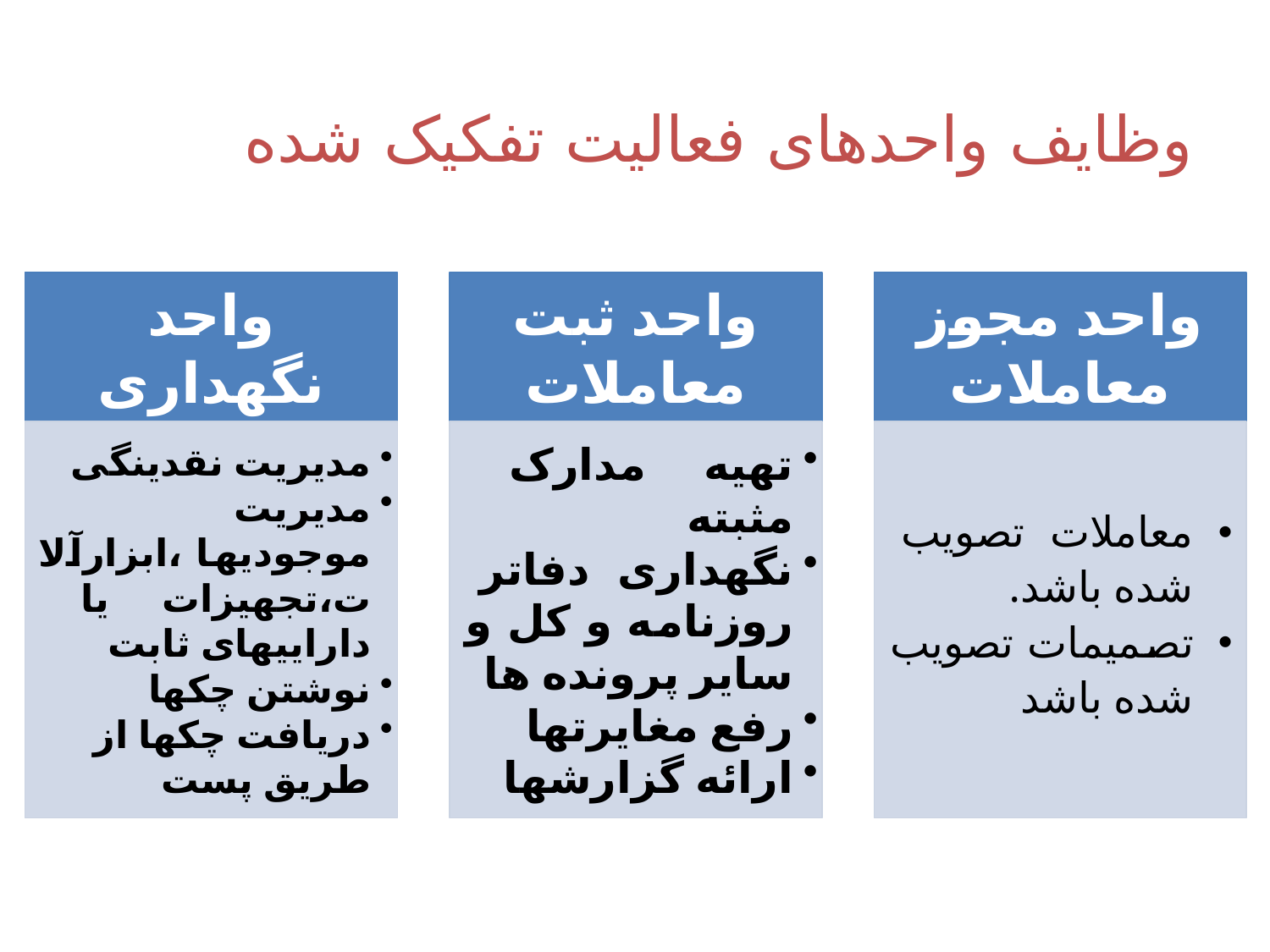

# وظایف واحدهای فعالیت تفکیک شده
مدیریت نقدینگی
رفع مغایرتها
ارائه گزارشها
نوشتن چکها
دریافت چکها از طریق پست